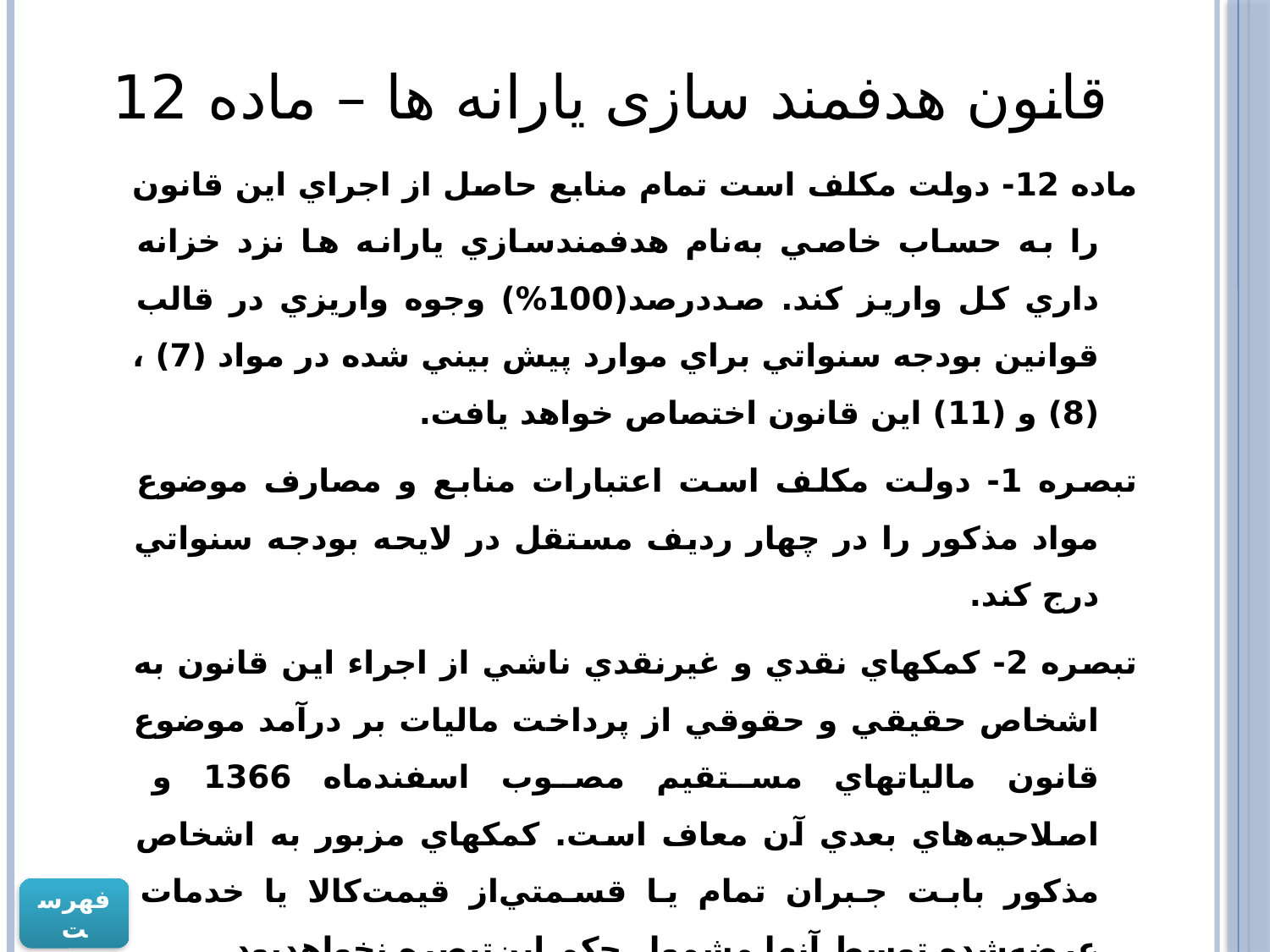

# قانون هدفمند سازی یارانه ها – ماده 12
ماده 12- دولت مكلف است تمام منابع حاصل از اجراي اين قانون را به حساب خاصي به‌نام هدفمندسازي يارانه ها نزد خزانه داري كل واريز كند. صددرصد(100%) وجوه واريزي در قالب قوانين بودجه سنواتي براي موارد پيش بيني شده در مواد (7) ، (8) و (11) اين قانون اختصاص خواهد يافت.
تبصره 1- دولت مكلف است اعتبارات ‌منابع و مصارف موضوع مواد مذكور را در چهار رديف مستقل در لايحه بودجه سنواتي درج كند.
تبصره 2- كمكهاي نقدي و غيرنقدي ناشي از اجراء اين قانون به اشخاص حقيقي و حقوقي از پرداخت ماليات بر درآمد موضوع قانون مالياتهاي مستقيم مصوب اسفندماه 1366 و اصلاحيه‌هاي بعدي آن معاف است. كمكهاي مزبور به اشخاص مذكور بابت جبران تمام يا قسمتي‌از قيمت‌كالا يا خدمات عرضه‌شده توسط آنها مشمول حكم اين‌تبصره نخواهدبود.
تبصره 3- دولت مكلف است گزارش تفصيلي اين ماده را هر شش ماه به ديوان محاسبات كشور و مجلس شوراي اسلامي ارائه نمايد.
فهرست